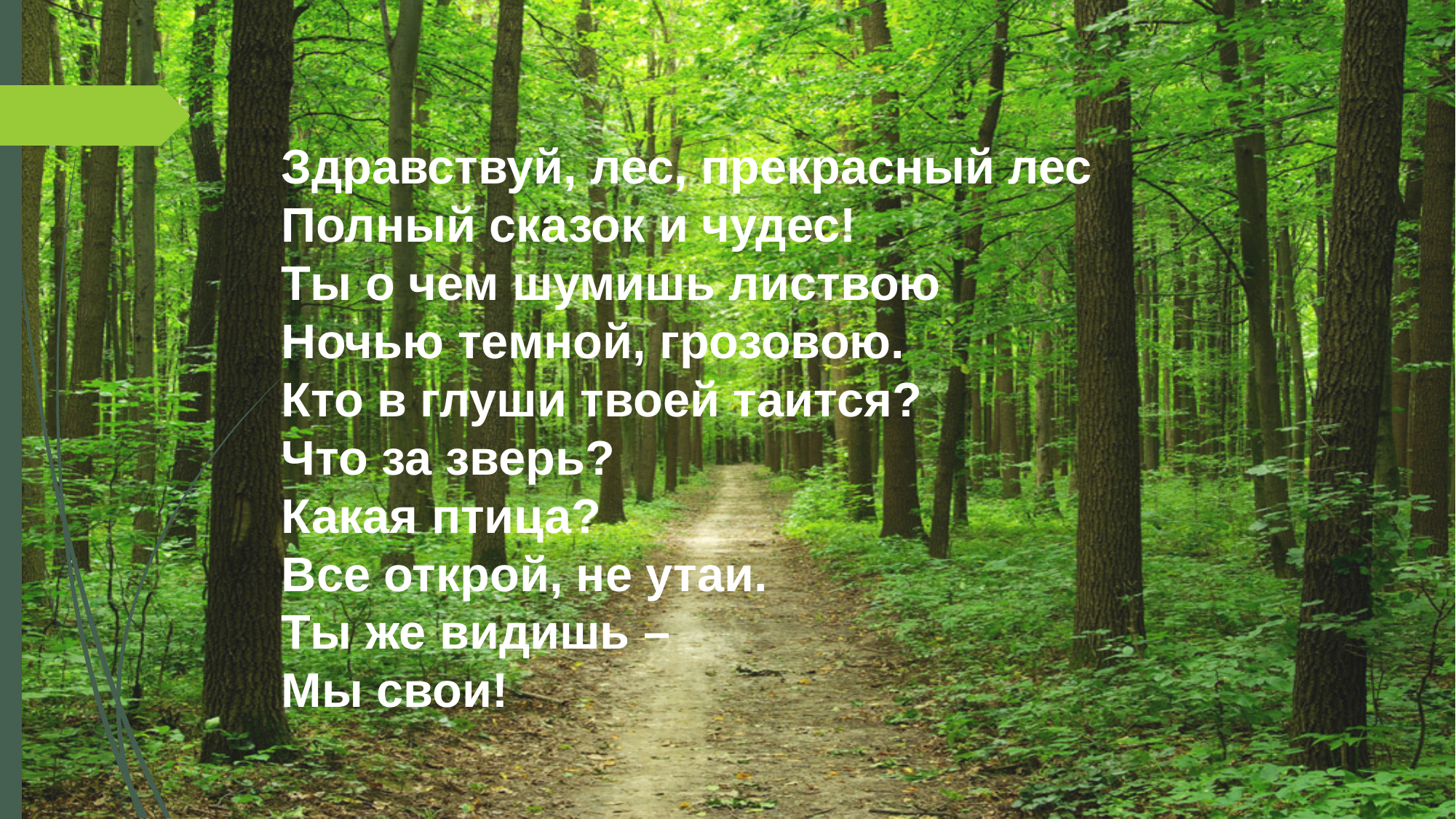

Здравствуй, лес, прекрасный лес   
Полный сказок и чудес!  
Ты о чем шумишь листвою
Ночью темной, грозовою.
Кто в глуши твоей таится?
Что за зверь?
Какая птица?  
Все открой, не утаи.   
Ты же видишь –
Мы свои!